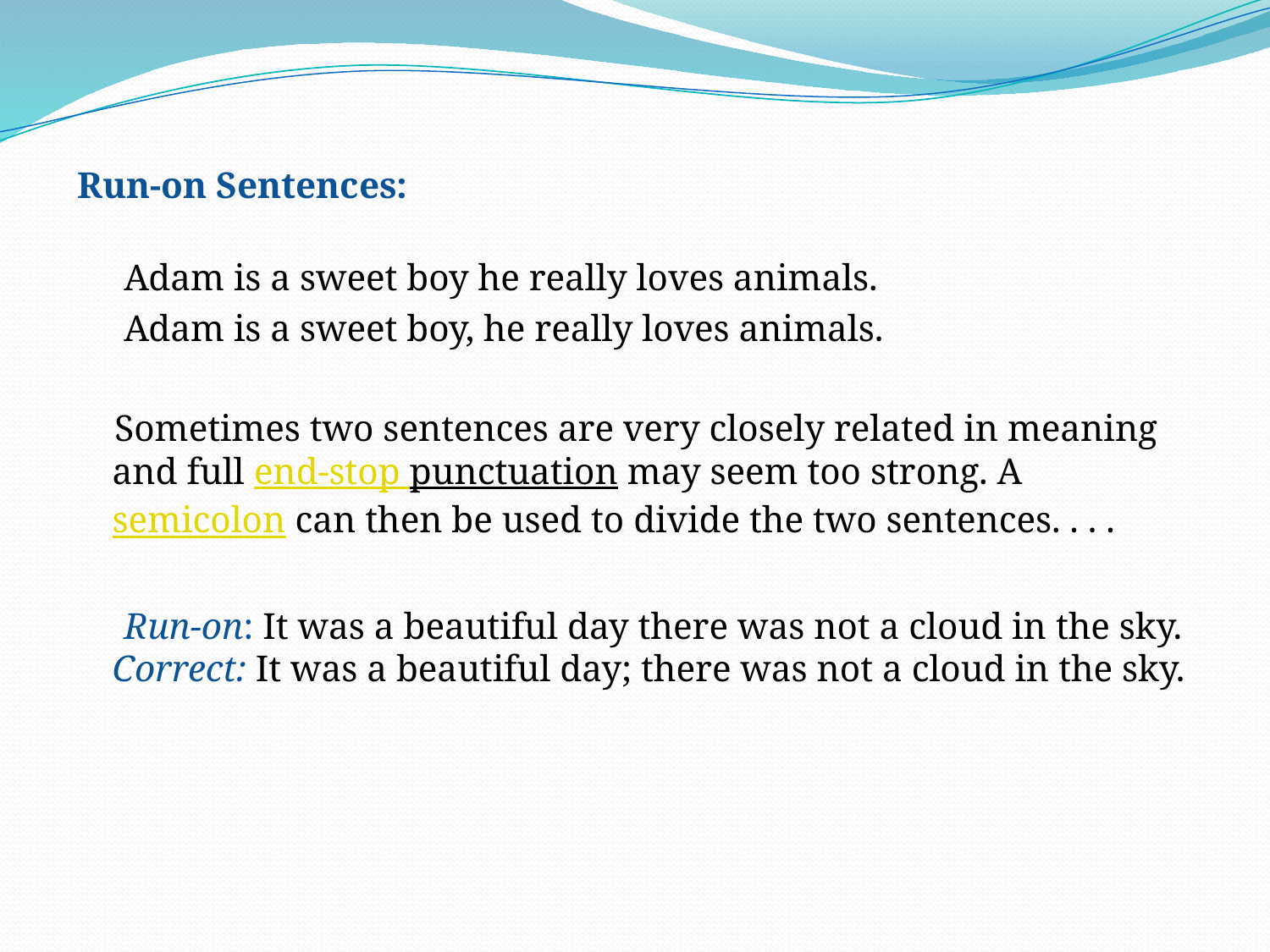

Run-on Sentences:
     Adam is a sweet boy he really loves animals.
     Adam is a sweet boy, he really loves animals.

    Sometimes two sentences are very closely related in meaning and full end-stop punctuation may seem too strong. A semicolon can then be used to divide the two sentences. . . .

     Run-on: It was a beautiful day there was not a cloud in the sky.
Correct: It was a beautiful day; there was not a cloud in the sky.